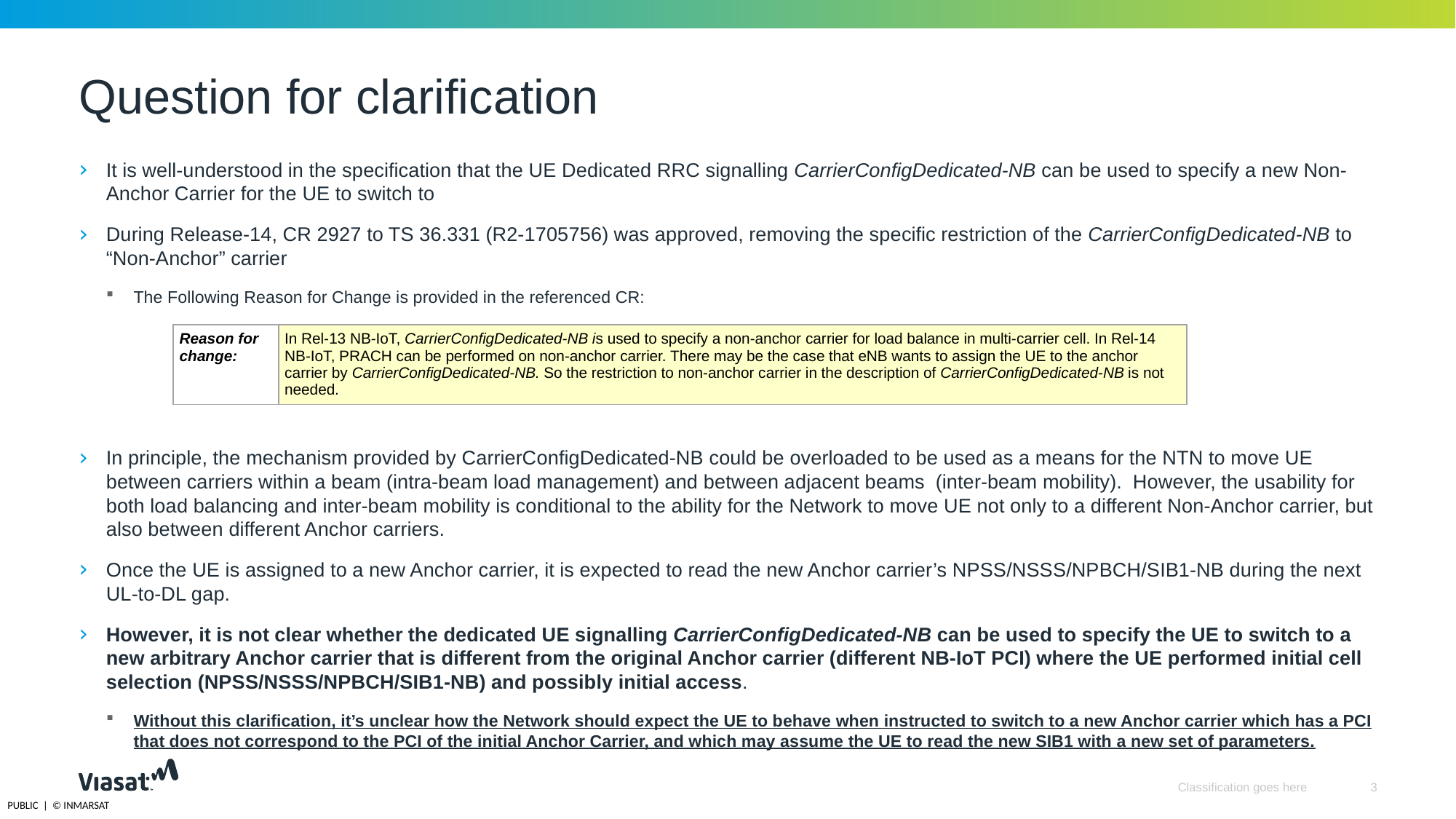

# Question for clarification
It is well-understood in the specification that the UE Dedicated RRC signalling CarrierConfigDedicated-NB can be used to specify a new Non-Anchor Carrier for the UE to switch to
During Release-14, CR 2927 to TS 36.331 (R2-1705756) was approved, removing the specific restriction of the CarrierConfigDedicated-NB to “Non-Anchor” carrier
The Following Reason for Change is provided in the referenced CR:

In principle, the mechanism provided by CarrierConfigDedicated-NB could be overloaded to be used as a means for the NTN to move UE between carriers within a beam (intra-beam load management) and between adjacent beams  (inter-beam mobility).  However, the usability for both load balancing and inter-beam mobility is conditional to the ability for the Network to move UE not only to a different Non-Anchor carrier, but also between different Anchor carriers.
Once the UE is assigned to a new Anchor carrier, it is expected to read the new Anchor carrier’s NPSS/NSSS/NPBCH/SIB1-NB during the next UL-to-DL gap.
However, it is not clear whether the dedicated UE signalling CarrierConfigDedicated-NB can be used to specify the UE to switch to a new arbitrary Anchor carrier that is different from the original Anchor carrier (different NB-IoT PCI) where the UE performed initial cell selection (NPSS/NSSS/NPBCH/SIB1-NB) and possibly initial access.
Without this clarification, it’s unclear how the Network should expect the UE to behave when instructed to switch to a new Anchor carrier which has a PCI that does not correspond to the PCI of the initial Anchor Carrier, and which may assume the UE to read the new SIB1 with a new set of parameters.
| Reason for change: | In Rel-13 NB-IoT, CarrierConfigDedicated-NB is used to specify a non-anchor carrier for load balance in multi-carrier cell. In Rel-14 NB-IoT, PRACH can be performed on non-anchor carrier. There may be the case that eNB wants to assign the UE to the anchor carrier by CarrierConfigDedicated-NB. So the restriction to non-anchor carrier in the description of CarrierConfigDedicated-NB is not needed. |
| --- | --- |
Classification goes here
3